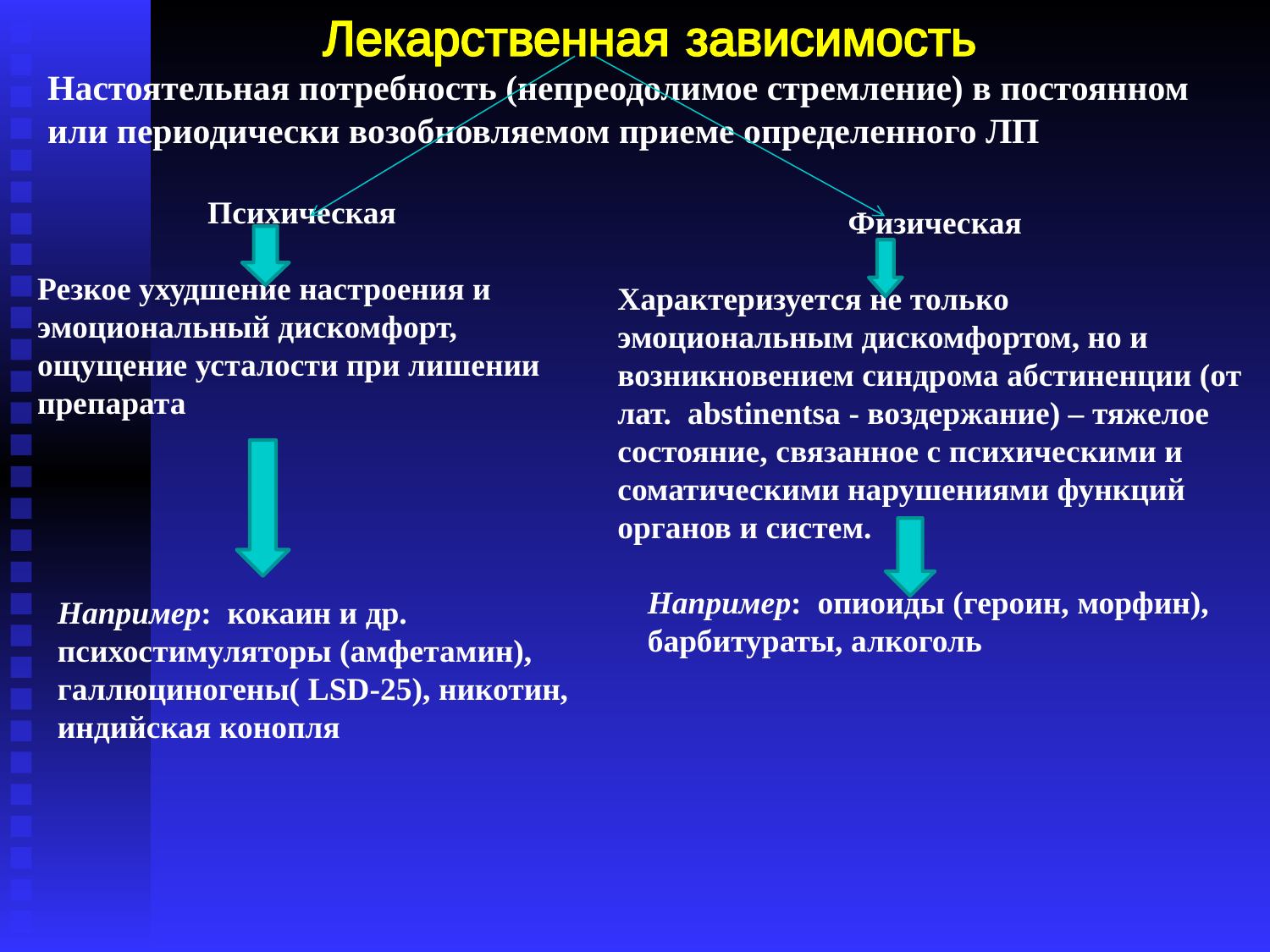

Лекарственная зависимость
Настоятельная потребность (непреодолимое стремление) в постоянном или периодически возобновляемом приеме определенного ЛП
Психическая

Резкое ухудшение настроения и эмоциональный дискомфорт, ощущение усталости при лишении препарата
Физическая

Характеризуется не только эмоциональным дискомфортом, но и возникновением синдрома абстиненции (от лат.  abstinentsa - воздержание) – тяжелое состояние, связанное с психическими и соматическими нарушениями функций органов и систем.

Например:  опиоиды (героин, морфин), барбитураты, алкоголь
Например:  кокаин и др. психостимуляторы (амфетамин), галлюциногены( LSD-25), никотин, индийская конопля